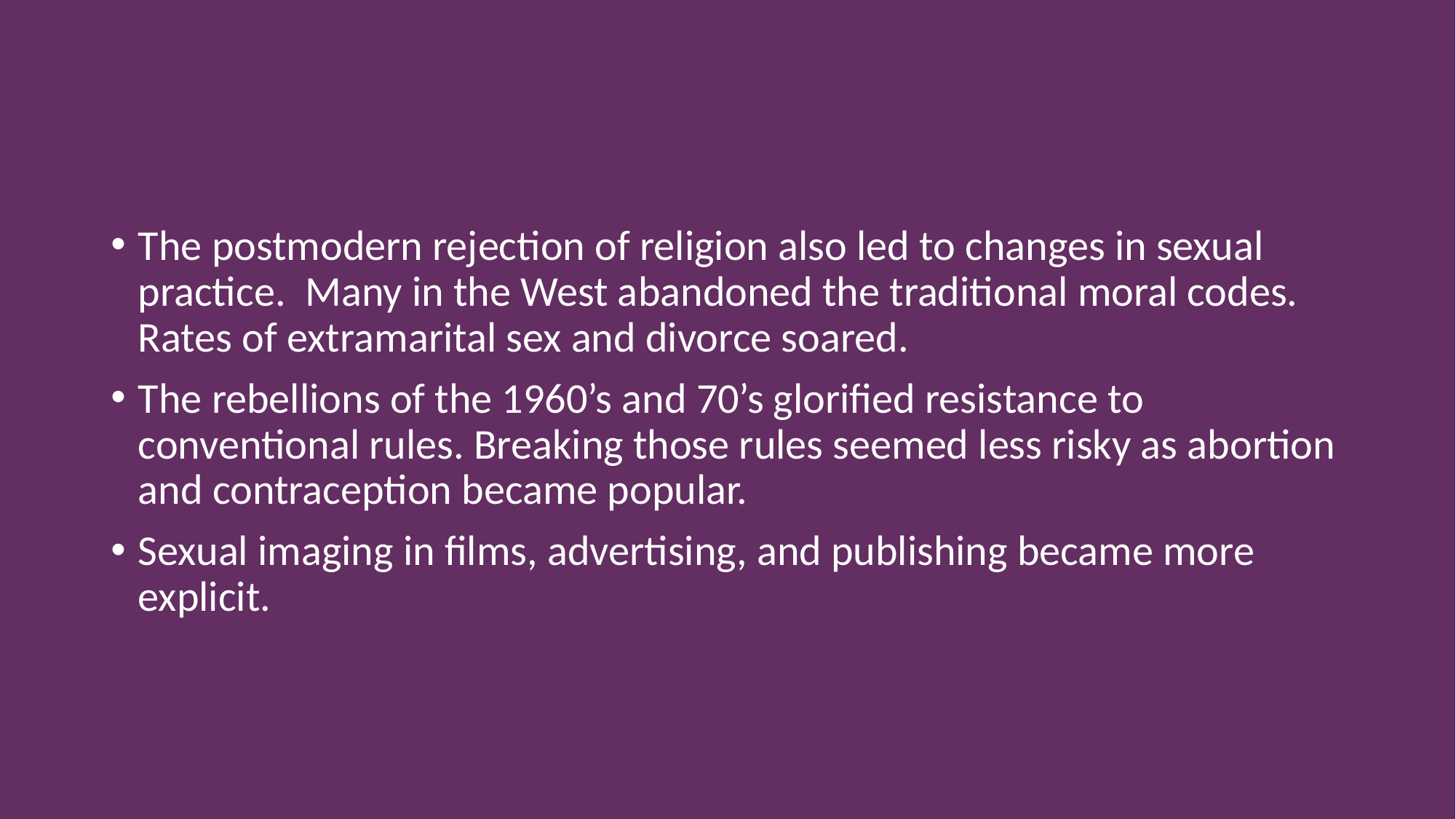

The postmodern rejection of religion also led to changes in sexual practice.  Many in the West abandoned the traditional moral codes.  Rates of extramarital sex and divorce soared.
The rebellions of the 1960’s and 70’s glorified resistance to conventional rules. Breaking those rules seemed less risky as abortion and contraception became popular.
Sexual imaging in films, advertising, and publishing became more explicit.